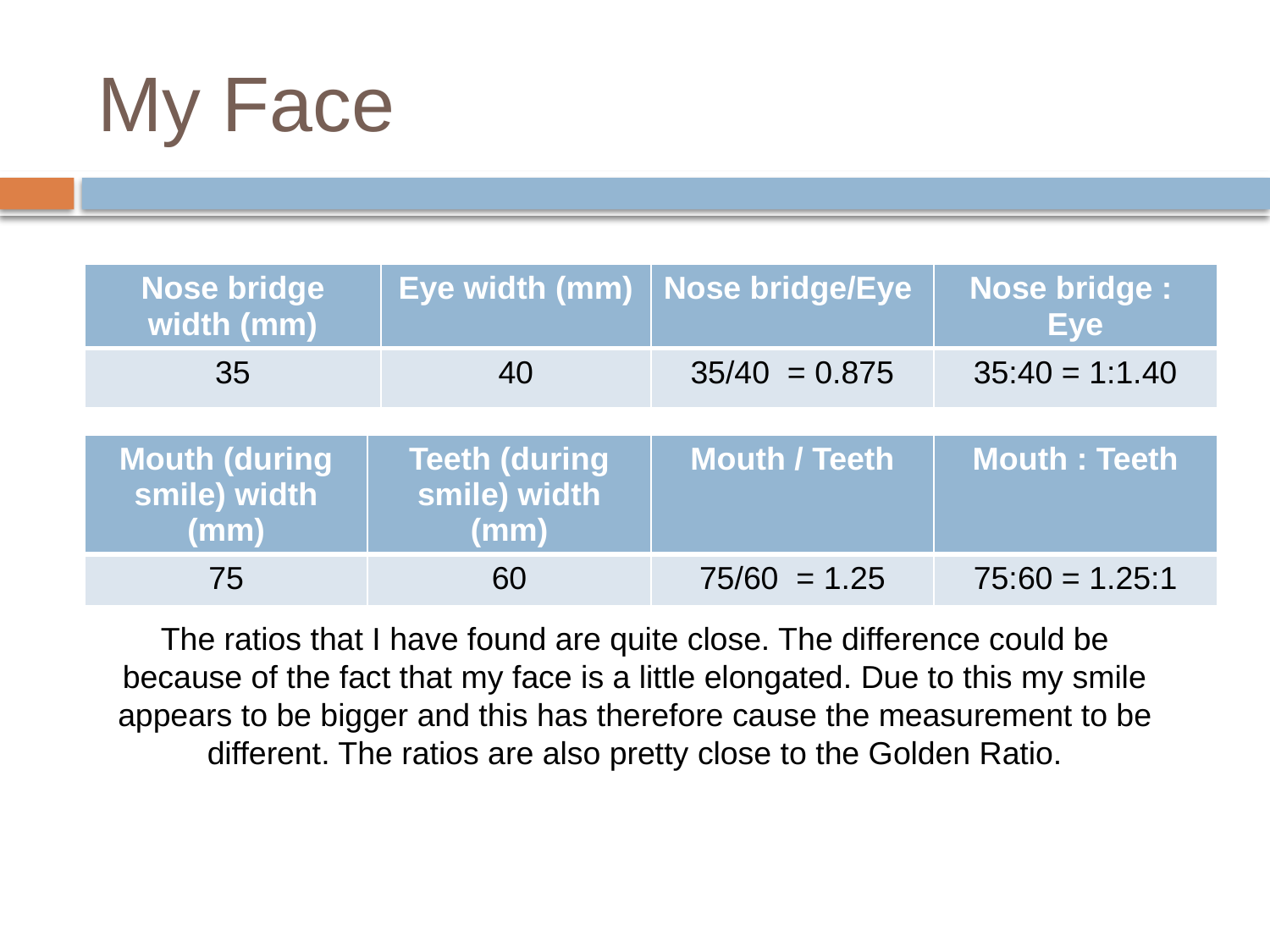

# My Face
| Nose bridge width (mm) | Eye width (mm) | Nose bridge/Eye | Nose bridge : Eye |
| --- | --- | --- | --- |
| 35 | 40 | 35/40 = 0.875 | 35:40 = 1:1.40 |
| Mouth (during smile) width (mm) | Teeth (during smile) width (mm) | Mouth / Teeth | Mouth : Teeth |
| --- | --- | --- | --- |
| 75 | 60 | 75/60 = 1.25 | 75:60 = 1.25:1 |
The ratios that I have found are quite close. The difference could be because of the fact that my face is a little elongated. Due to this my smile appears to be bigger and this has therefore cause the measurement to be different. The ratios are also pretty close to the Golden Ratio.